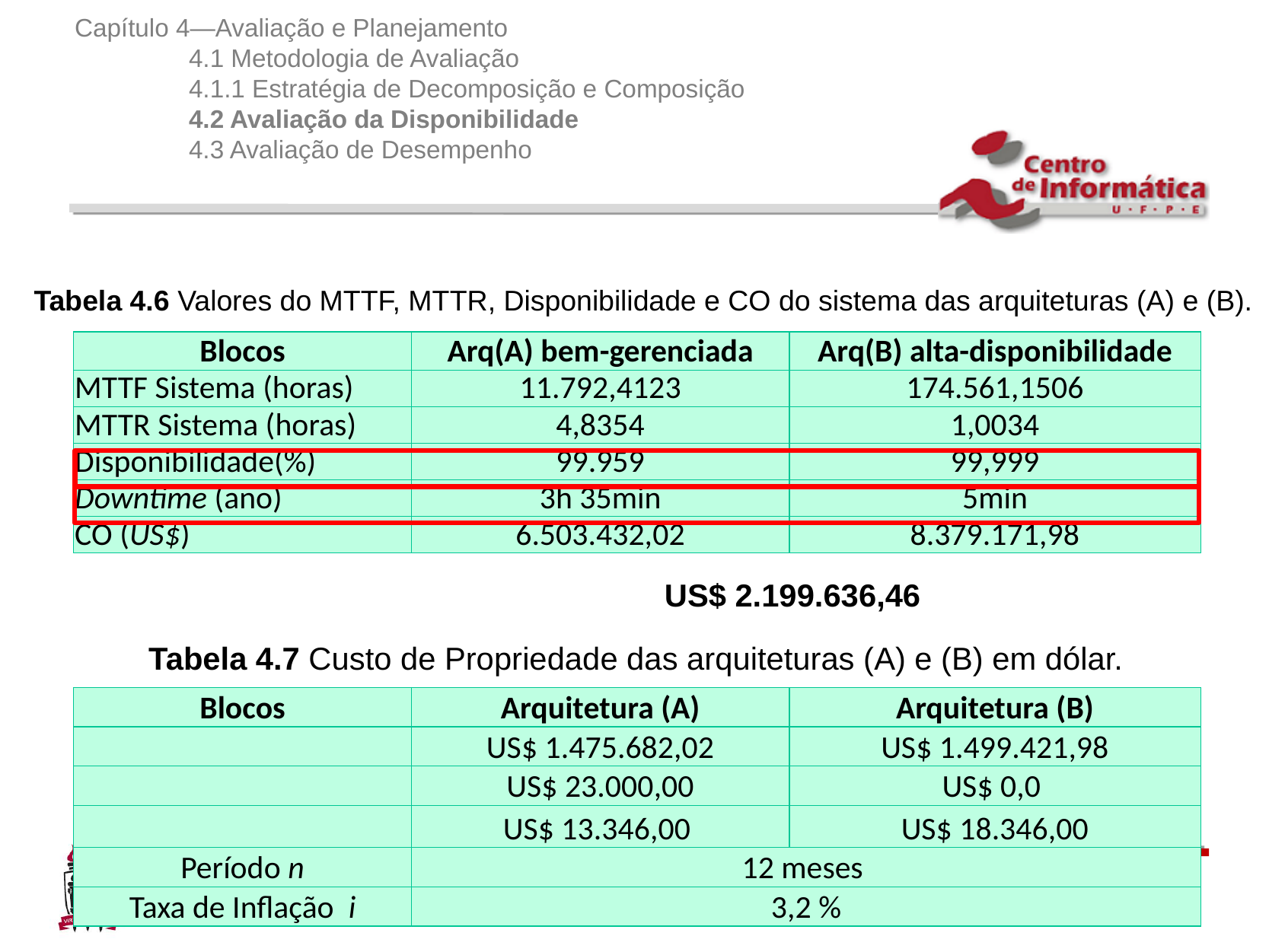

# Capítulo 4—Avaliação e Planejamento 4.1 Metodologia de Avaliação 4.1.1 Estratégia de Decomposição e Composição 4.2 Avaliação da Disponibilidade 4.3 Avaliação de Desempenho
Tabela 4.6 Valores do MTTF, MTTR, Disponibilidade e CO do sistema das arquiteturas (A) e (B).
| Blocos | Arq(A) bem-gerenciada | Arq(B) alta-disponibilidade |
| --- | --- | --- |
| MTTF Sistema (horas) | 11.792,4123 | 174.561,1506 |
| MTTR Sistema (horas) | 4,8354 | 1,0034 |
| Disponibilidade(%) | 99.959 | 99,999 |
| Downtime (ano) | 3h 35min | 5min |
| CO (US$) | 6.503.432,02 | 8.379.171,98 |

US$ 2.199.636,46
Tabela 4.7 Custo de Propriedade das arquiteturas (A) e (B) em dólar.
| Blocos | Arquitetura (A) | Arquitetura (B) |
| --- | --- | --- |
|  | US$ 1.475.682,02 | US$ 1.499.421,98 |
|  | US$ 23.000,00 | US$ 0,0 |
|  | US$ 13.346,00 | US$ 18.346,00 |
| Período n | 12 meses |  |
| Taxa de Inflação i | 3,2 % |  |